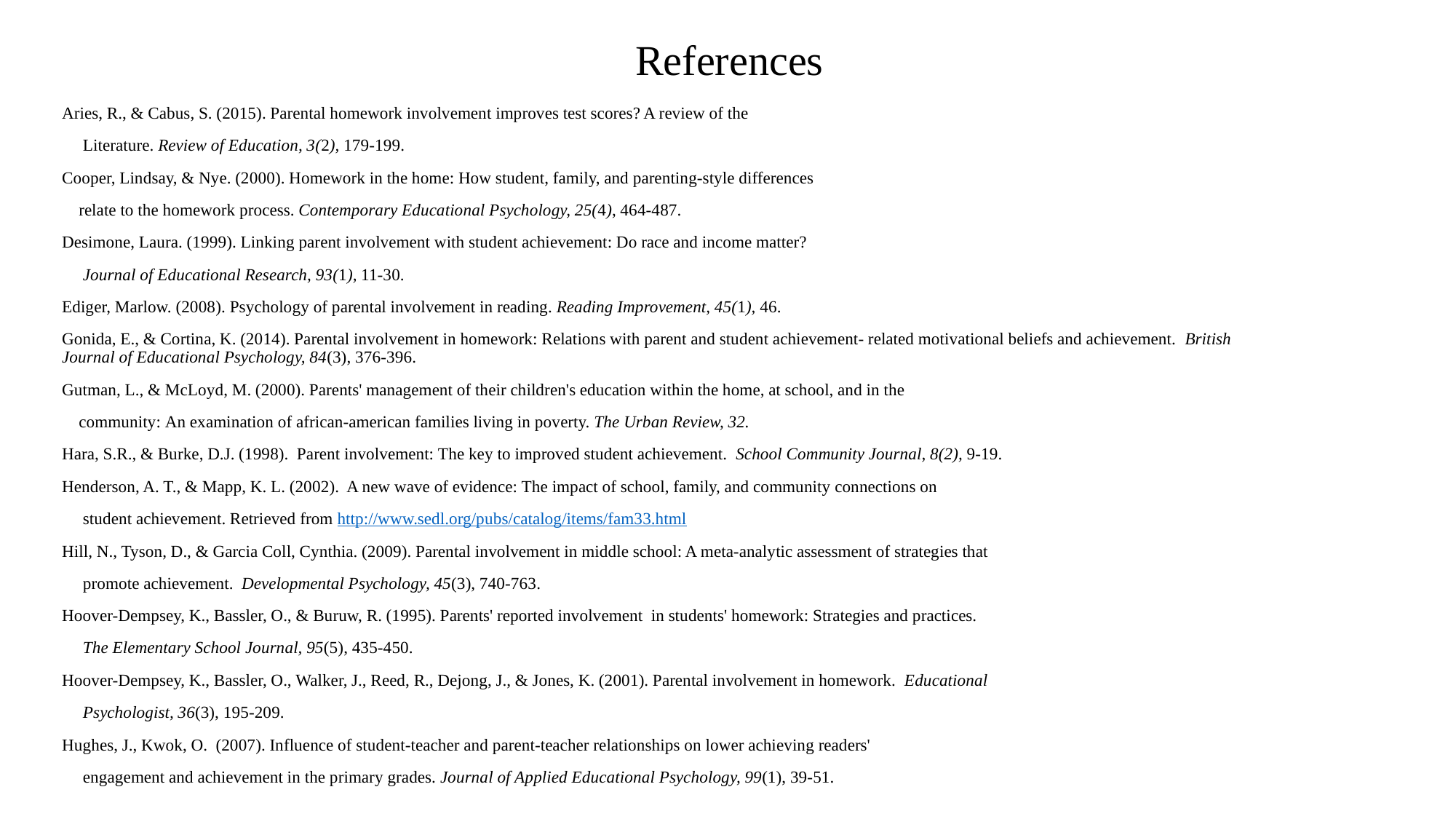

# References
Aries, R., & Cabus, S. (2015). Parental homework involvement improves test scores? A review of the
     Literature. Review of Education, 3(2), 179-199.
Cooper, Lindsay, & Nye. (2000). Homework in the home: How student, family, and parenting-style differences
    relate to the homework process. Contemporary Educational Psychology, 25(4), 464-487.
Desimone, Laura. (1999). Linking parent involvement with student achievement: Do race and income matter?
     Journal of Educational Research, 93(1), 11-30.
Ediger, Marlow. (2008). Psychology of parental involvement in reading. Reading Improvement, 45(1), 46.
Gonida, E., & Cortina, K. (2014). Parental involvement in homework: Relations with parent and student achievement- related motivational beliefs and achievement.  British       Journal of Educational Psychology, 84(3), 376-396.
Gutman, L., & McLoyd, M. (2000). Parents' management of their children's education within the home, at school, and in the
    community: An examination of african-american families living in poverty. The Urban Review, 32.
Hara, S.R., & Burke, D.J. (1998).  Parent involvement: The key to improved student achievement.  School Community Journal, 8(2), 9-19.
Henderson, A. T., & Mapp, K. L. (2002).  A new wave of evidence: The impact of school, family, and community connections on
     student achievement. Retrieved from http://www.sedl.org/pubs/catalog/items/fam33.html
Hill, N., Tyson, D., & Garcia Coll, Cynthia. (2009). Parental involvement in middle school: A meta-analytic assessment of strategies that
     promote achievement.  Developmental Psychology, 45(3), 740-763.
Hoover-Dempsey, K., Bassler, O., & Buruw, R. (1995). Parents' reported involvement  in students' homework: Strategies and practices.
     The Elementary School Journal, 95(5), 435-450.
Hoover-Dempsey, K., Bassler, O., Walker, J., Reed, R., Dejong, J., & Jones, K. (2001). Parental involvement in homework.  Educational
     Psychologist, 36(3), 195-209.
Hughes, J., Kwok, O.  (2007). Influence of student-teacher and parent-teacher relationships on lower achieving readers'
     engagement and achievement in the primary grades. Journal of Applied Educational Psychology, 99(1), 39-51.